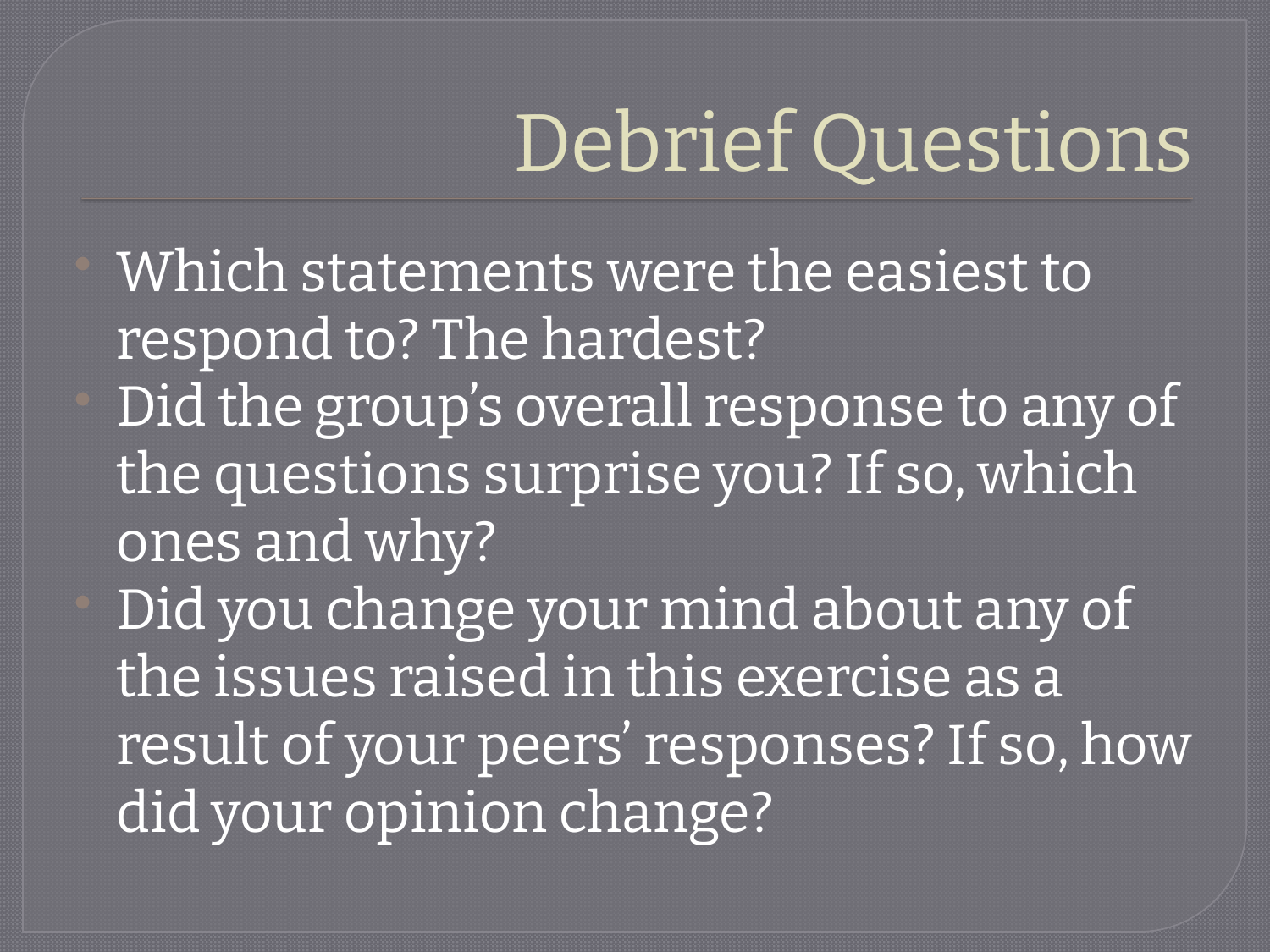

# Debrief Questions
Which statements were the easiest to respond to? The hardest?
Did the group’s overall response to any of the questions surprise you? If so, which ones and why?
Did you change your mind about any of the issues raised in this exercise as a result of your peers’ responses? If so, how did your opinion change?